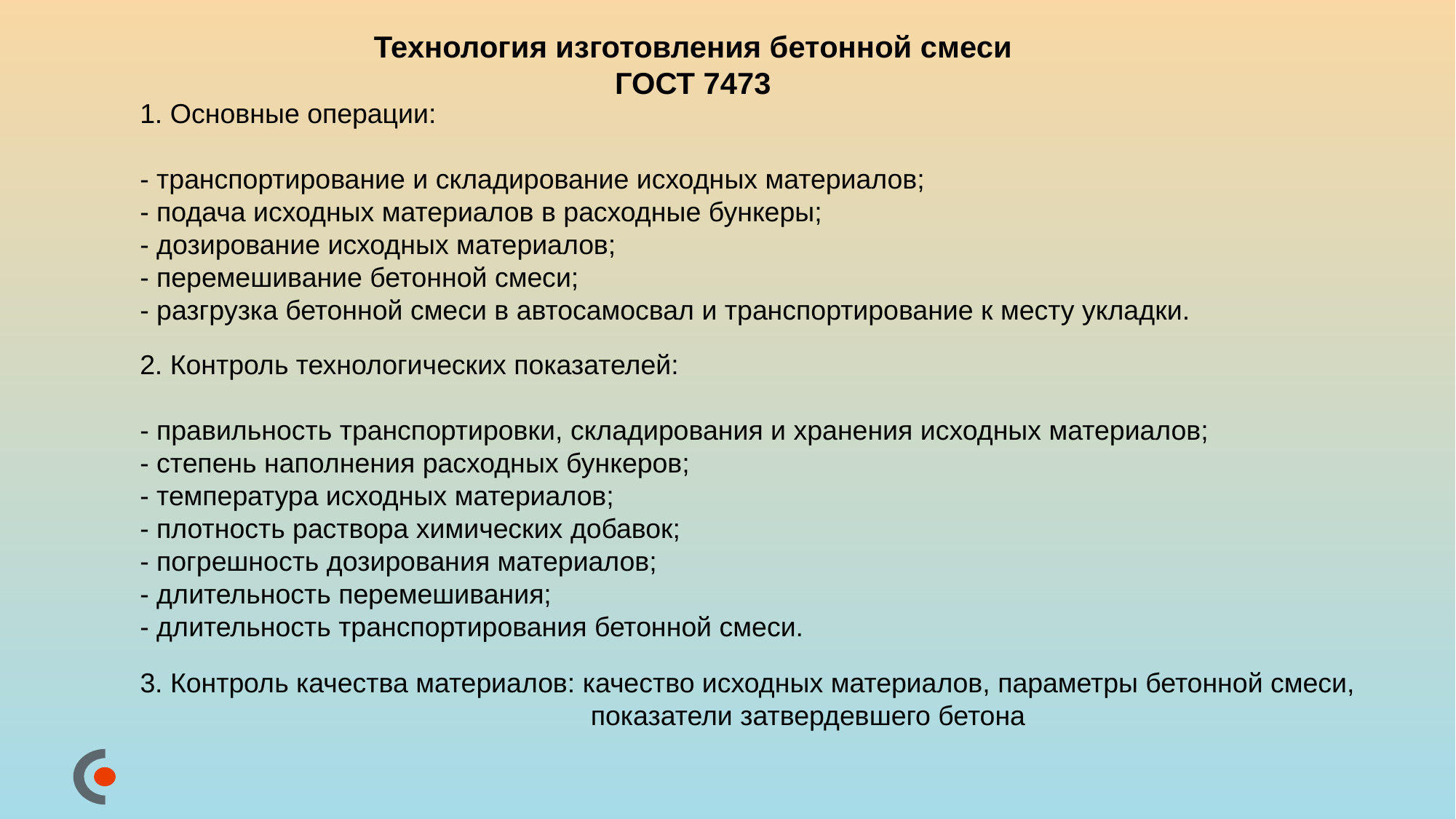

# Технология изготовления бетонной смеси ГОСТ 7473
1. Основные операции:

- транспортирование и складирование исходных материалов;
- подача исходных материалов в расходные бункеры;
- дозирование исходных материалов;
- перемешивание бетонной смеси;
- разгрузка бетонной смеси в автосамосвал и транспортирование к месту укладки.
2. Контроль технологических показателей:

- правильность транспортировки, складирования и хранения исходных материалов;
- степень наполнения расходных бункеров;
- температура исходных материалов;
- плотность раствора химических добавок;
- погрешность дозирования материалов;
- длительность перемешивания;
- длительность транспортирования бетонной смеси.
3. Контроль качества материалов: качество исходных материалов, параметры бетонной смеси,
                                                           показатели затвердевшего бетона